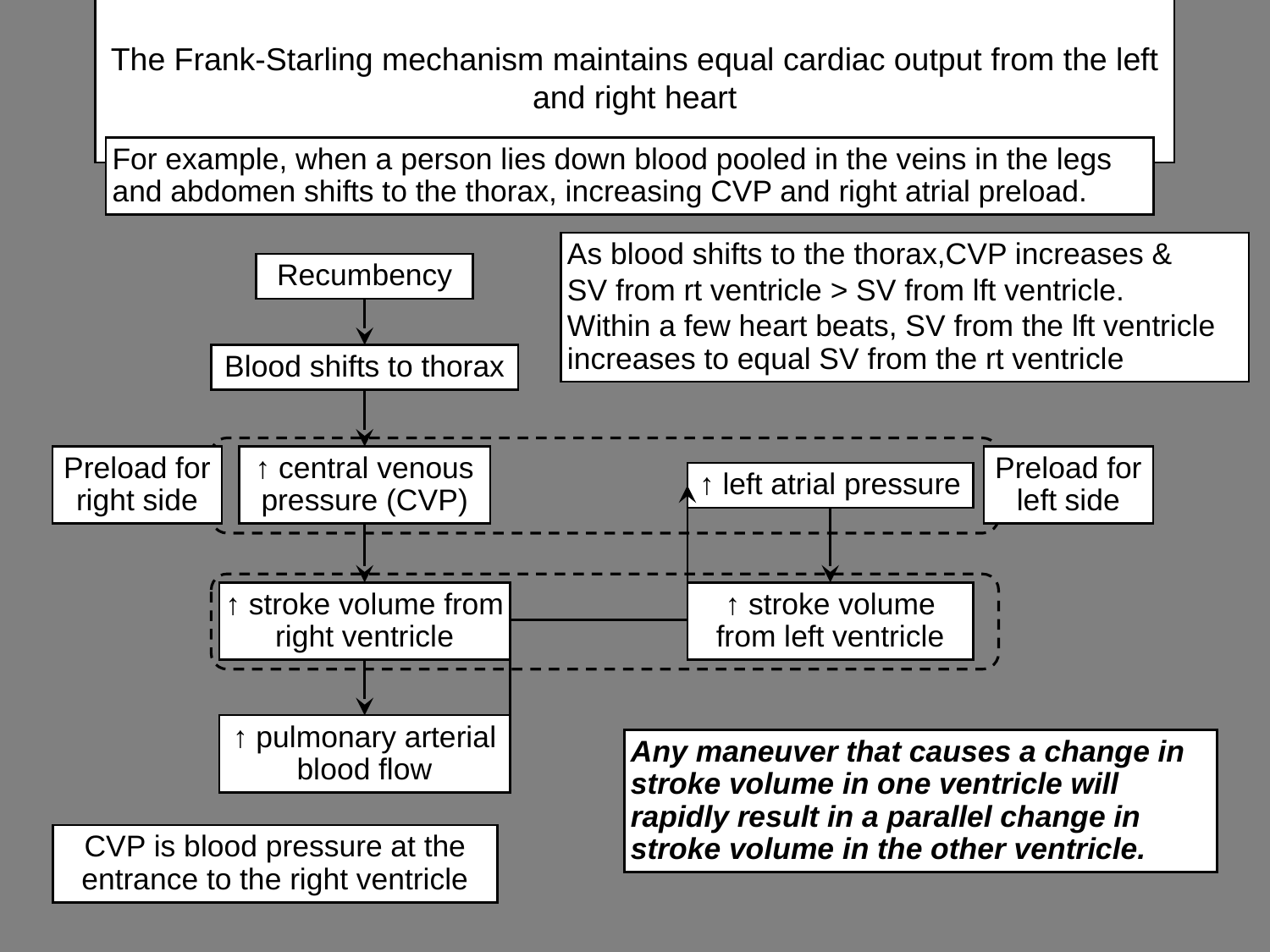

# The Frank-Starling mechanism maintains equal cardiac output from the left and right heart
For example, when a person lies down blood pooled in the veins in the legs and abdomen shifts to the thorax, increasing CVP and right atrial preload.
As blood shifts to the thorax,CVP increases &
SV from rt ventricle > SV from lft ventricle.
Within a few heart beats, SV from the lft ventricle increases to equal SV from the rt ventricle
Recumbency
Blood shifts to thorax

Preload for right side
↑ central venous pressure (CVP)
Preload for left side
↑ left atrial pressure

↑ stroke volume from right ventricle
↑ stroke volume from left ventricle
↑ pulmonary arterial blood flow
Any maneuver that causes a change in stroke volume in one ventricle will rapidly result in a parallel change in stroke volume in the other ventricle.
CVP is blood pressure at the entrance to the right ventricle